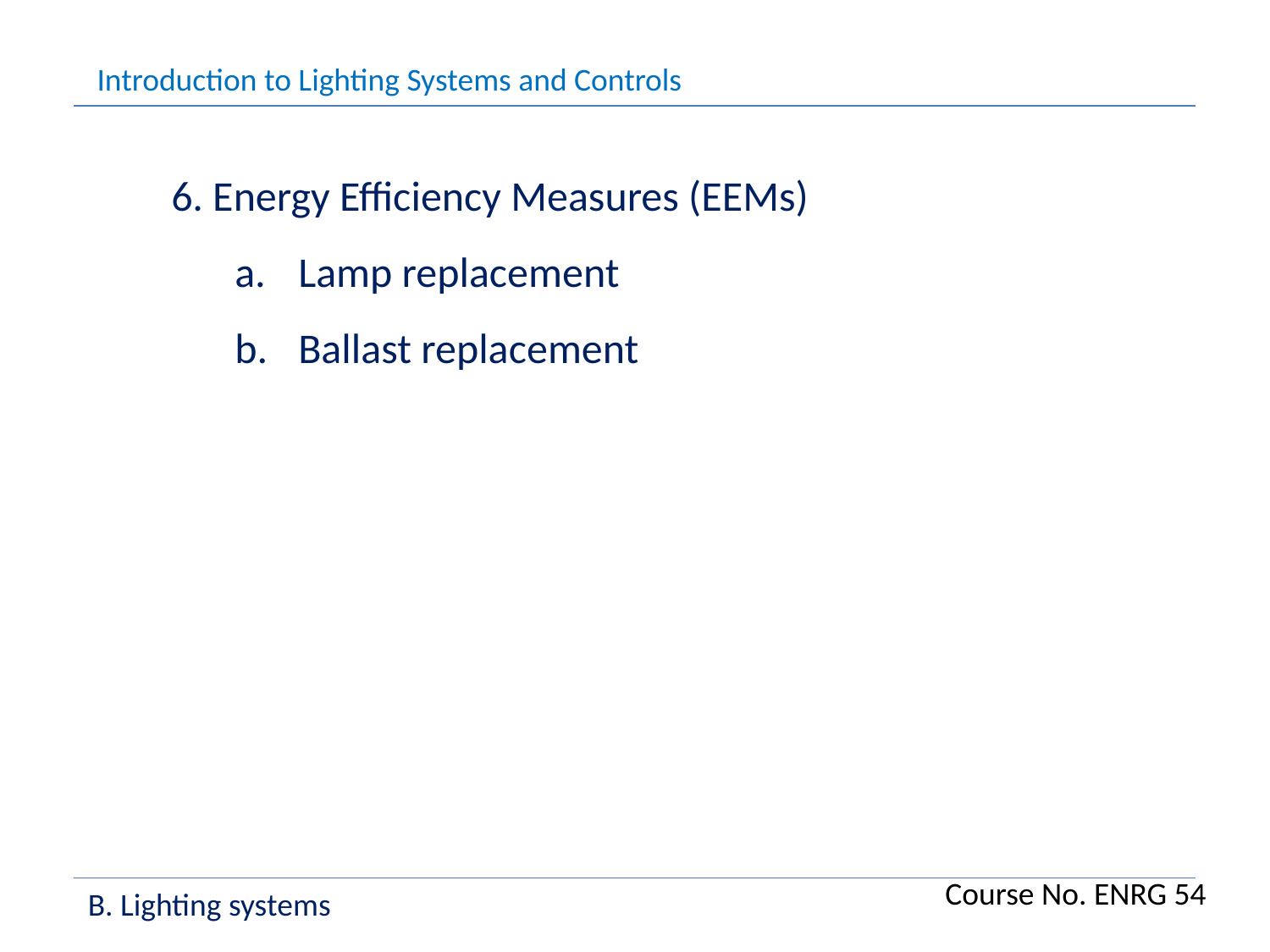

Introduction to Lighting Systems and Controls
6. Energy Efficiency Measures (EEMs)
Lamp replacement
Ballast replacement
Course No. ENRG 54
B. Lighting systems